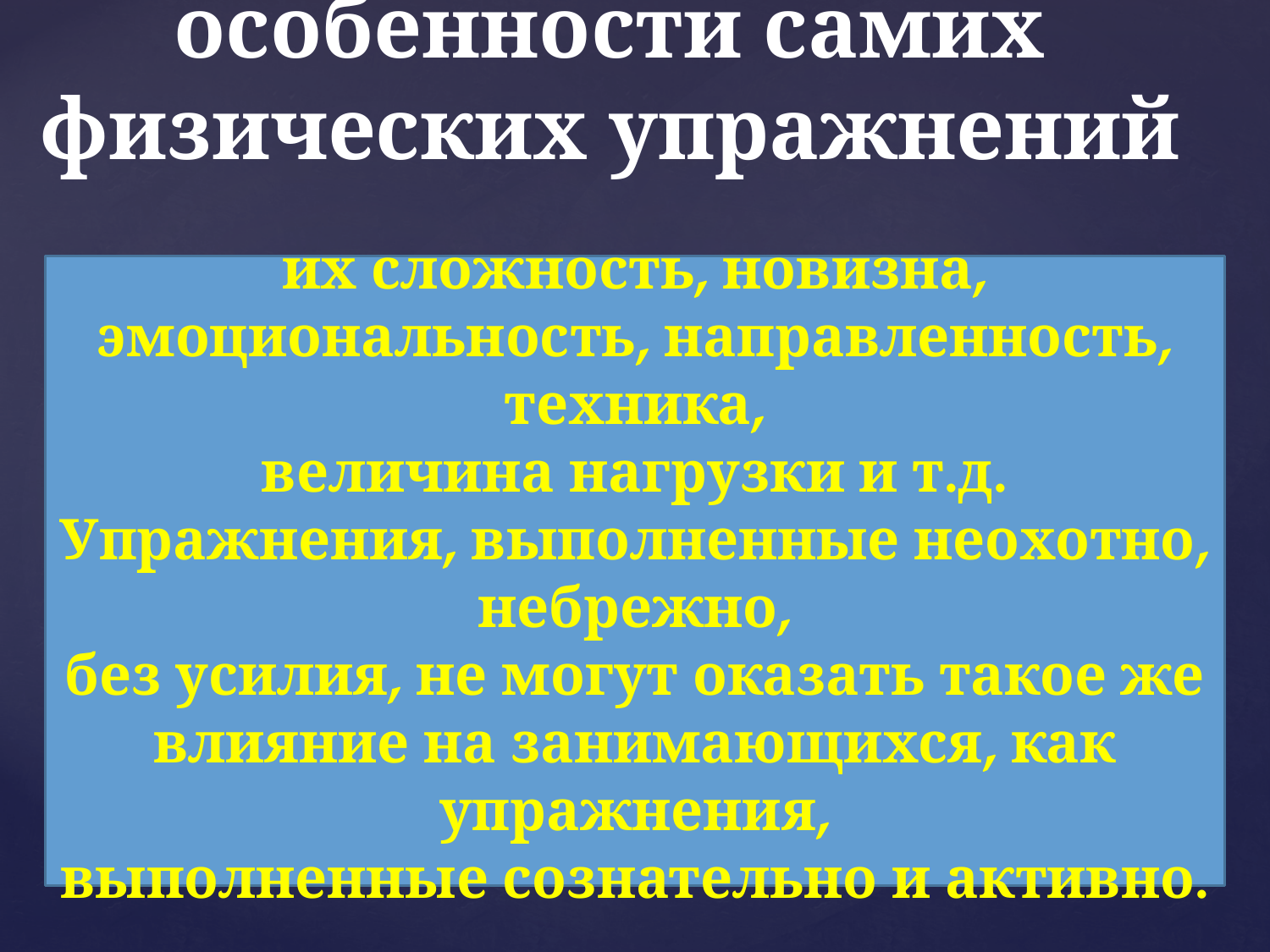

# особенности самих физических упражнений
их сложность, новизна, эмоциональность, направленность, техника,
величина нагрузки и т.д. Упражнения, выполненные неохотно, небрежно,
без усилия, не могут оказать такое же влияние на занимающихся, как упражнения,
выполненные сознательно и активно.